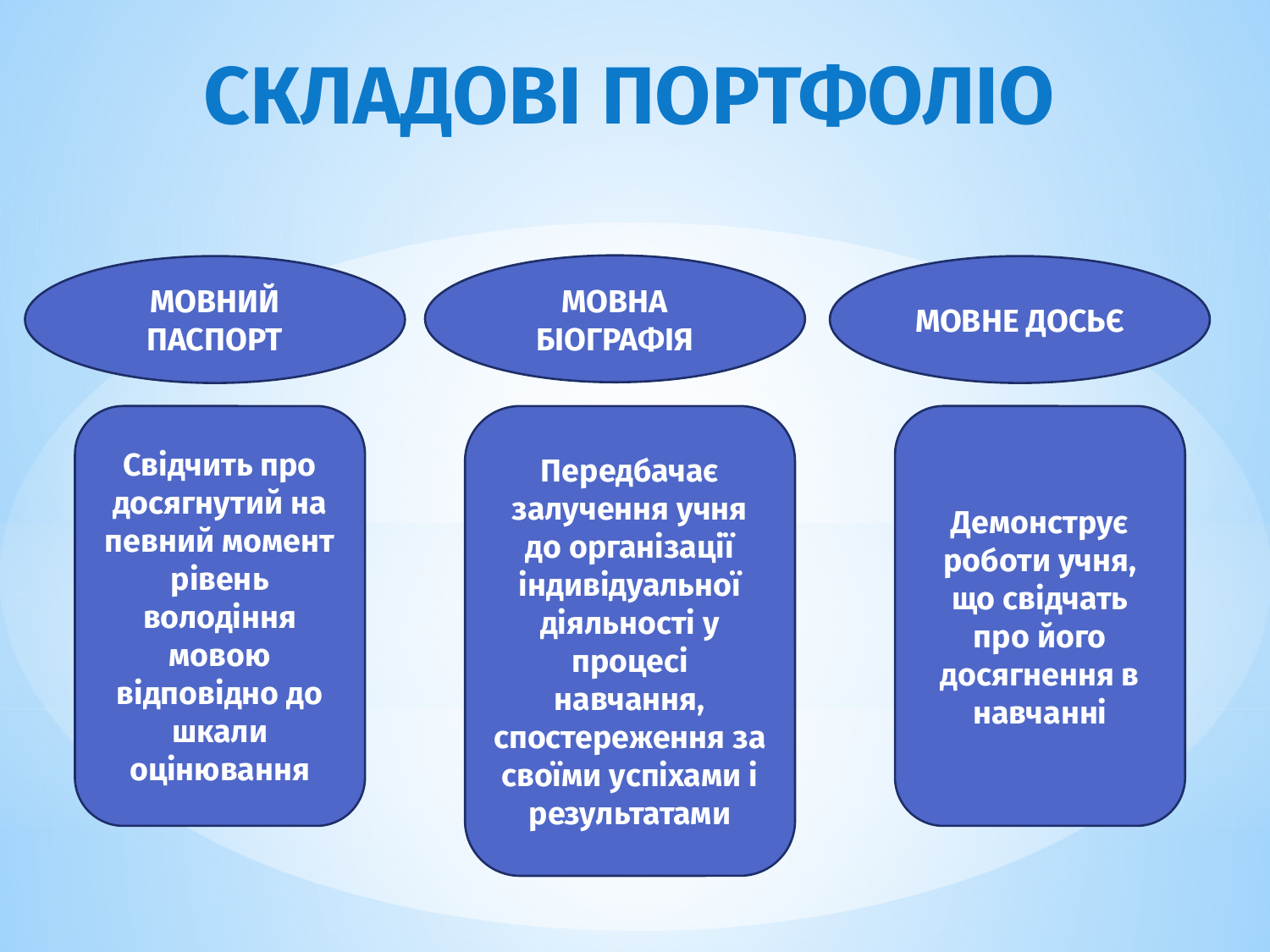

# СКЛАДОВІ ПОРТФОЛІО
МОВНА БІОГРАФІЯ
МОВНИЙ ПАСПОРТ
МОВНЕ ДОСЬЄ
Свідчить про досягнутий на певний момент рівень володіння мовою відповідно до шкали оцінювання
Передбачає залучення учня до організації індивідуальної діяльності у процесі навчання, спостереження за своїми успіхами і результатами
Демонструє роботи учня, що свідчать про його досягнення в навчанні